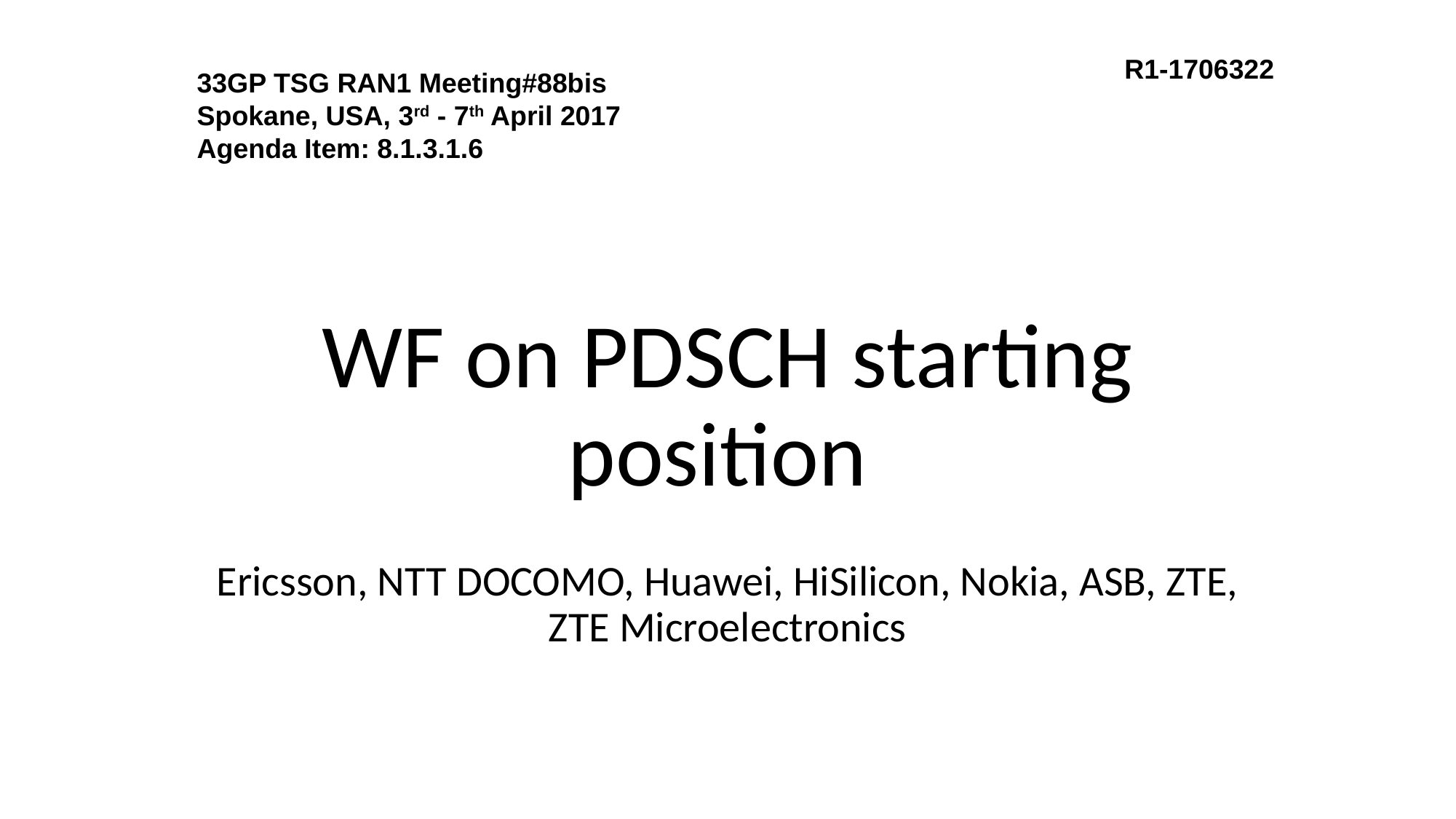

R1-1706322
33GP TSG RAN1 Meeting#88bis
Spokane, USA, 3rd - 7th April 2017
Agenda Item: 8.1.3.1.6
# WF on PDSCH starting position
Ericsson, NTT DOCOMO, Huawei, HiSilicon, Nokia, ASB, ZTE, ZTE Microelectronics